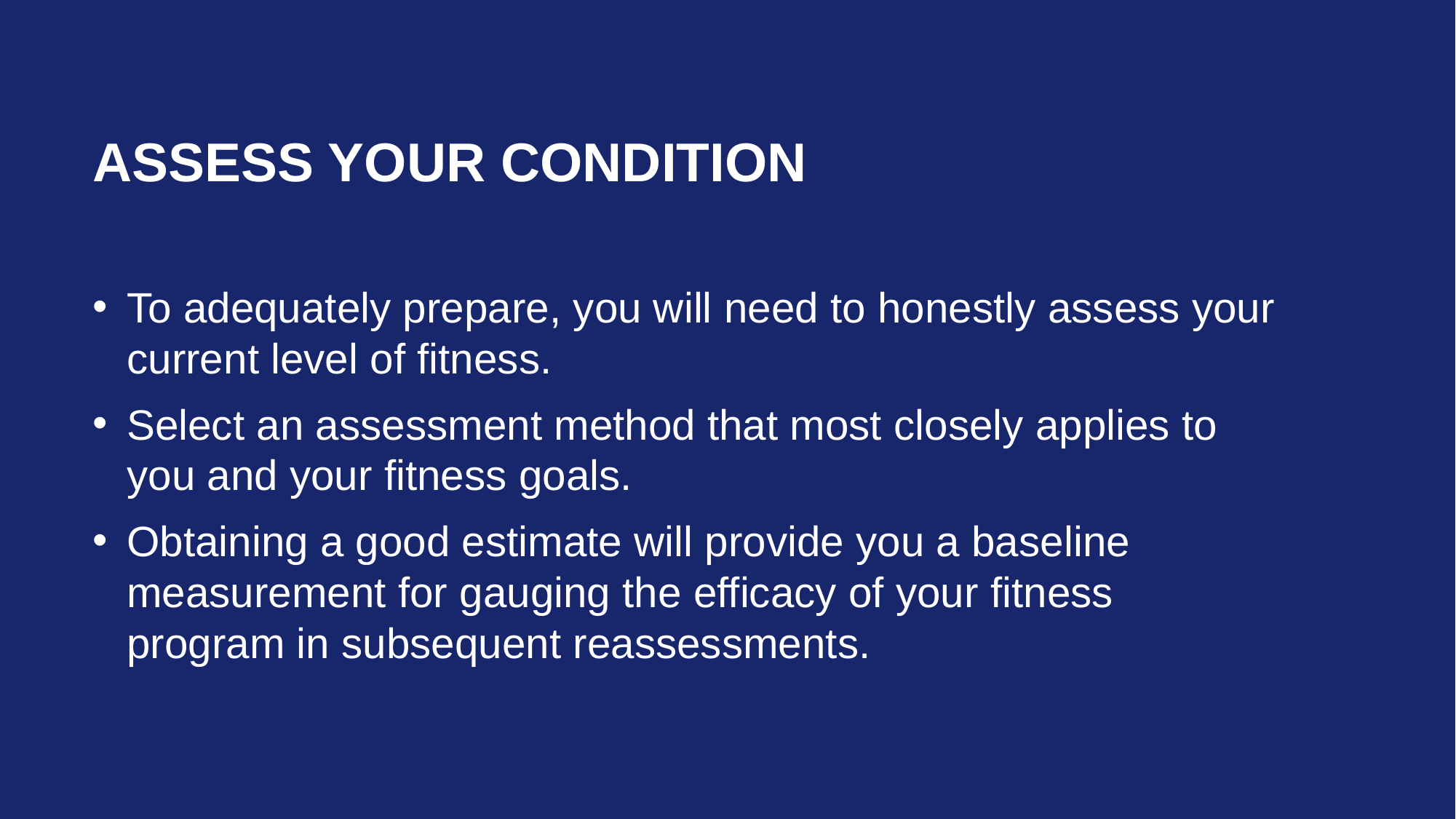

# Assess Your Condition
To adequately prepare, you will need to honestly assess your current level of fitness.
Select an assessment method that most closely applies to you and your fitness goals.
Obtaining a good estimate will provide you a baseline measurement for gauging the efficacy of your fitness program in subsequent reassessments.